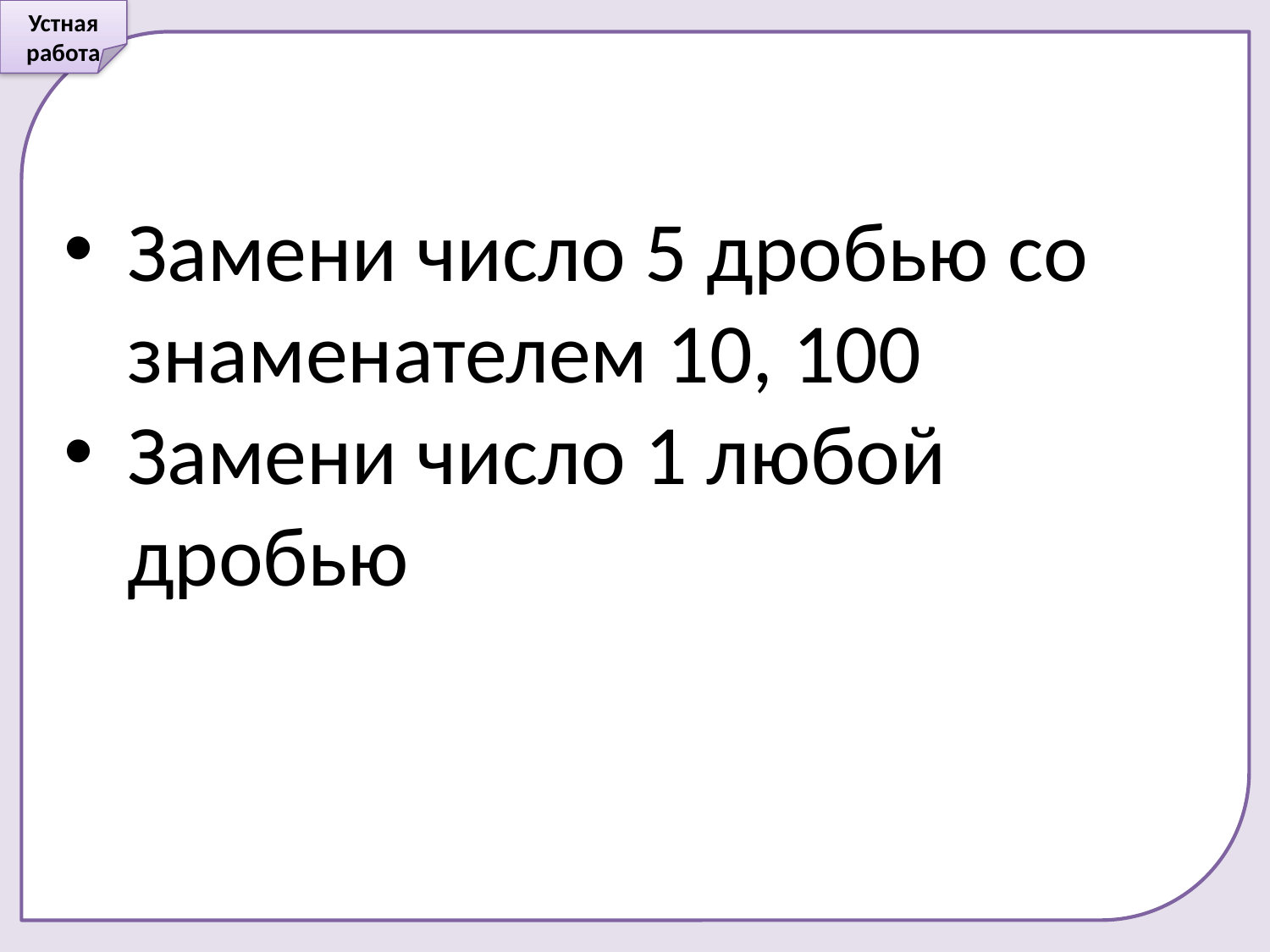

Устная работа

Замени число 5 дробью со знаменателем 10, 100
Замени число 1 любой дробью